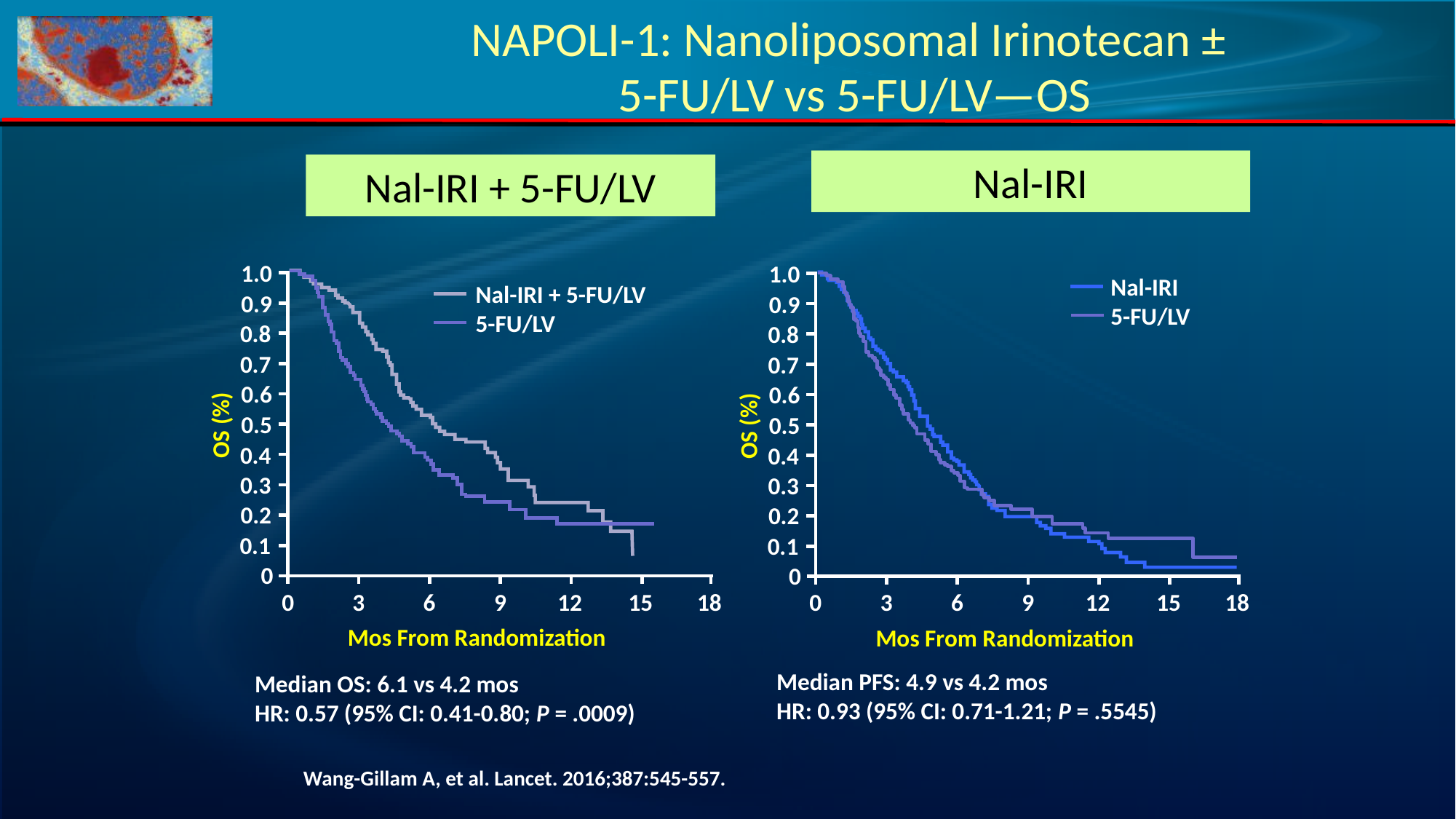

# NAPOLI-1: Nanoliposomal Irinotecan ± 5-FU/LV vs 5-FU/LV—OS
Nal-IRI
Nal-IRI + 5-FU/LV
1.0
1.0
Nal-IRI
5-FU/LV

Nal-IRI + 5-FU/LV
5-FU/LV
0.9
0.9
0.8
0.8
0.7
0.7
0.6
0.6
0.5
0.5
OS (%)
OS (%)
0.4
0.4
0.3
0.3
0.2
0.2
0.1
0.1
0
0
3
3
6
9
15
0
6
9
12
15
18
0
12
18
Mos From Randomization
Mos From Randomization
Median PFS: 4.9 vs 4.2 mos
HR: 0.93 (95% CI: 0.71-1.21; P = .5545)
Median OS: 6.1 vs 4.2 mos
HR: 0.57 (95% CI: 0.41-0.80; P = .0009)
Wang-Gillam A, et al. Lancet. 2016;387:545-557.